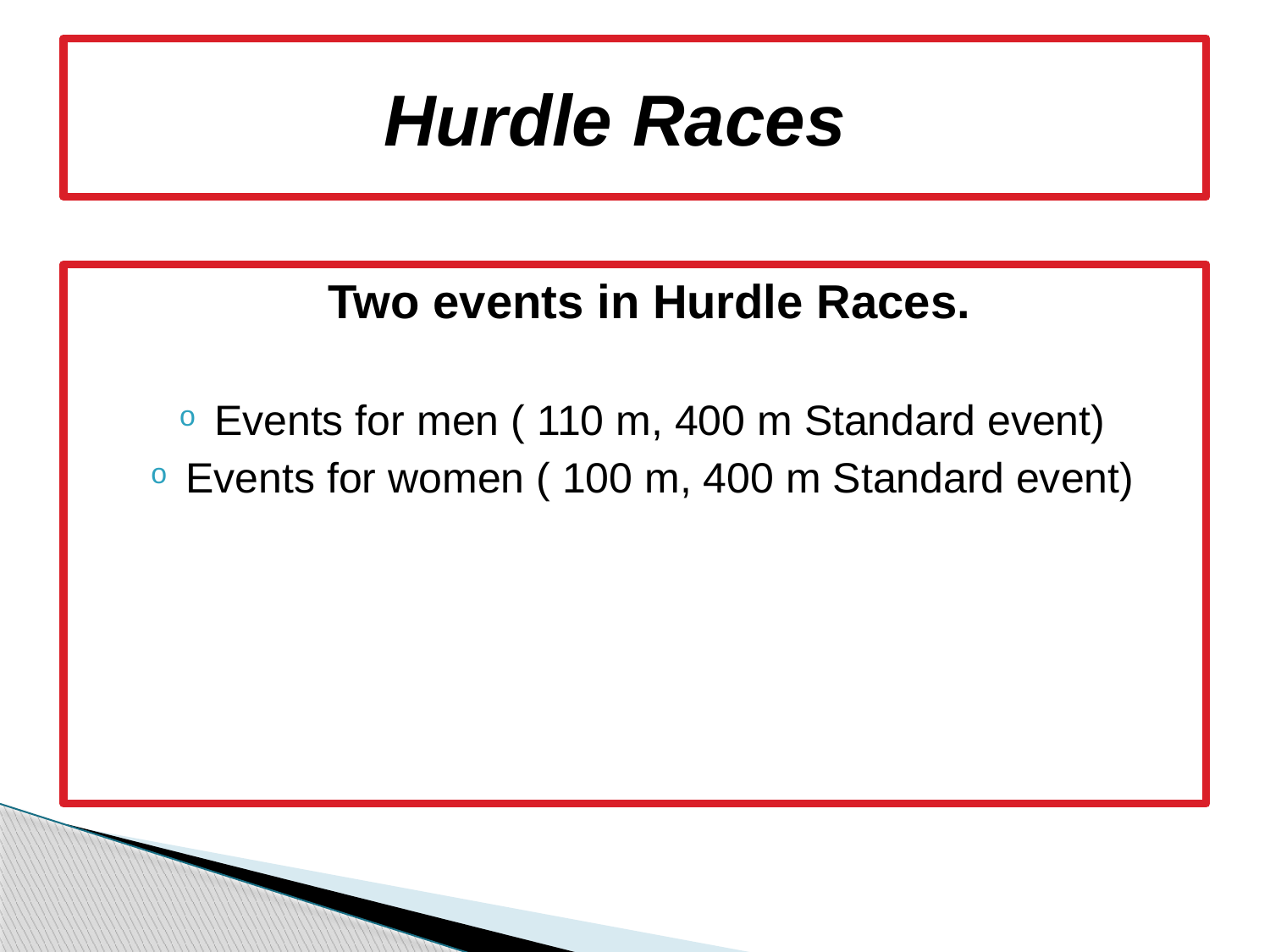

# Hurdle Races
 Two events in Hurdle Races.

Events for men ( 110 m, 400 m Standard event)
Events for women ( 100 m, 400 m Standard event)